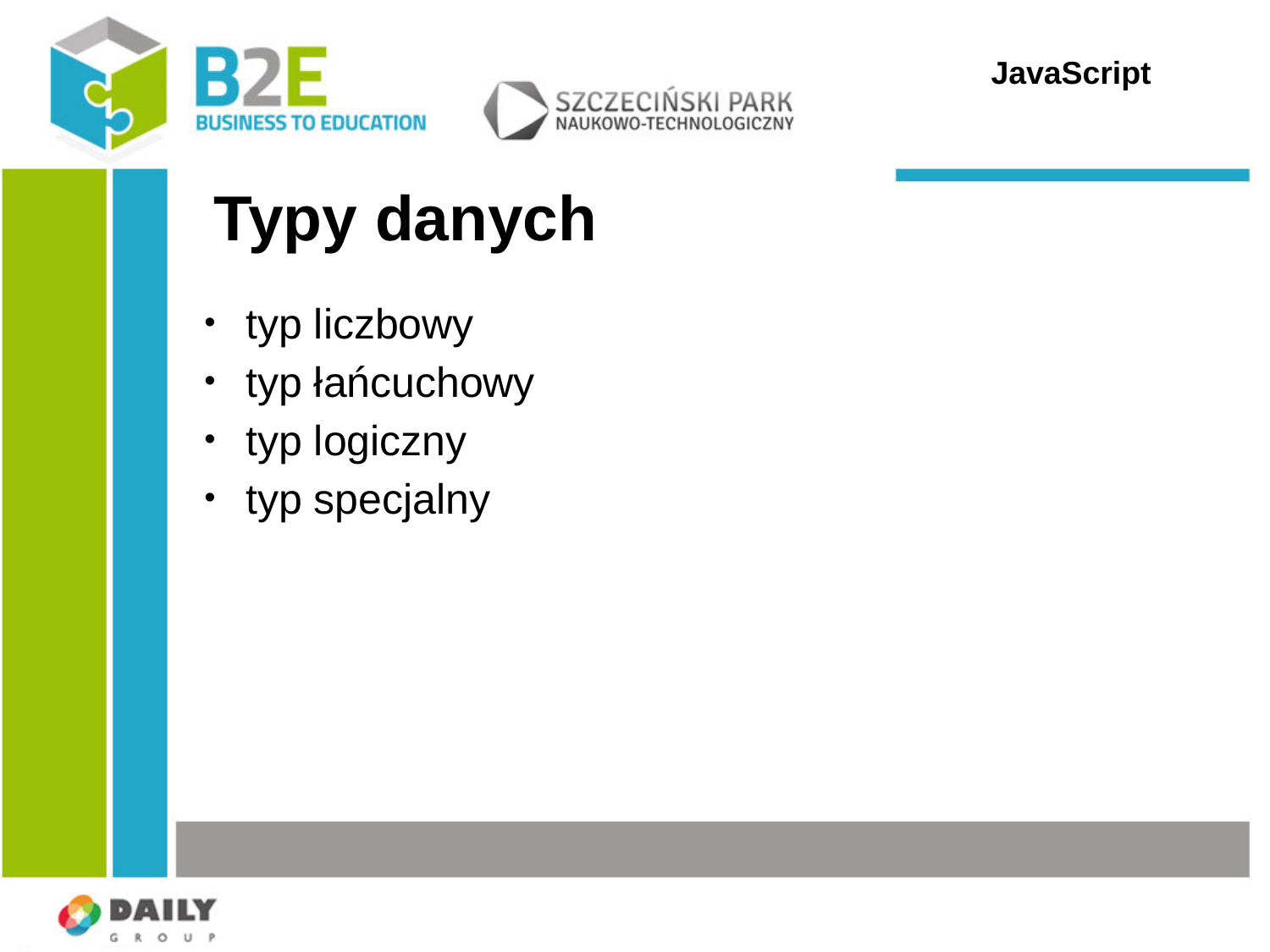

JavaScript
# Typy danych
typ liczbowy
typ łańcuchowy
typ logiczny
typ specjalny